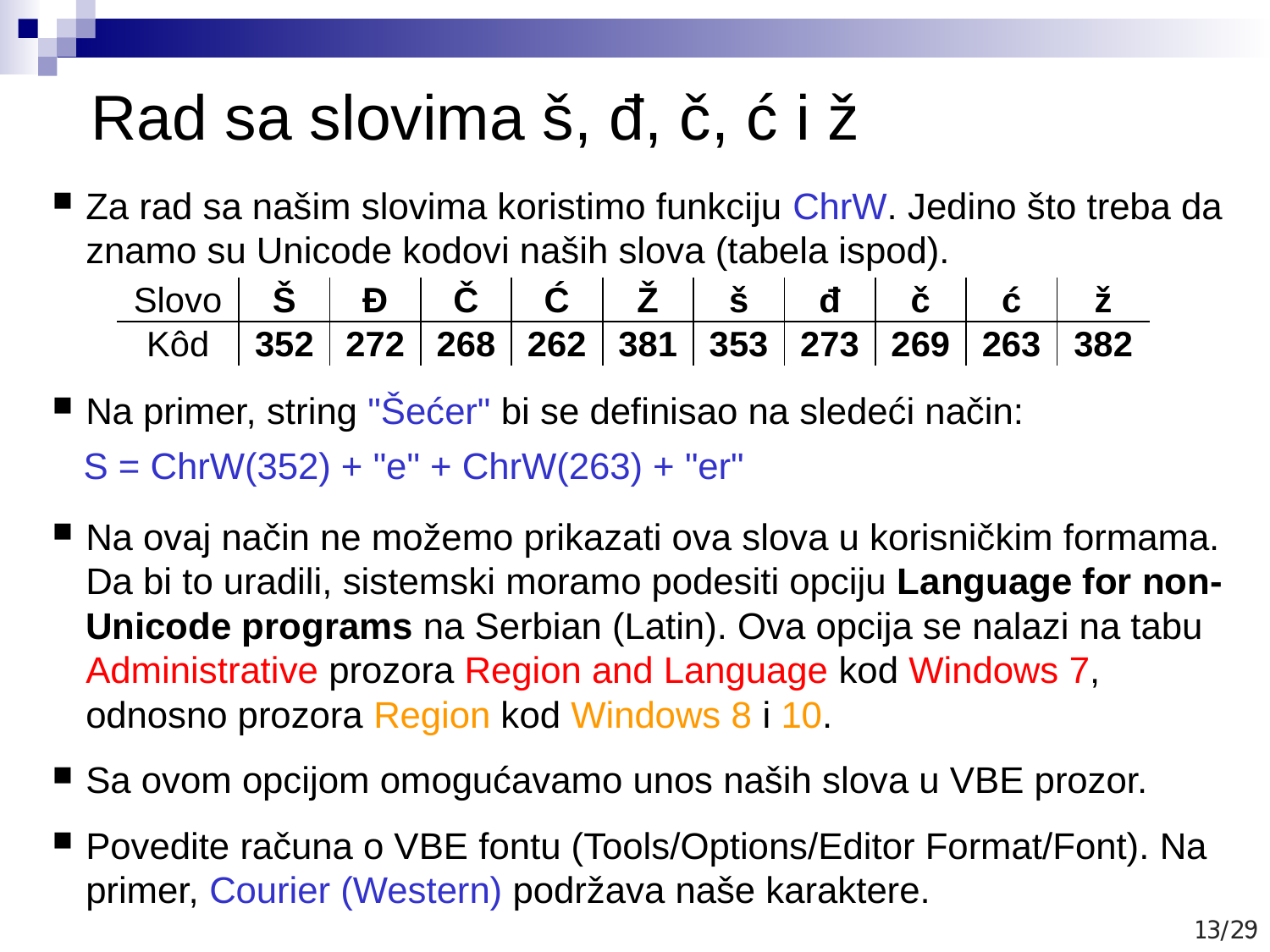

# Rad sa slovima š, đ, č, ć i ž
Za rad sa našim slovima koristimo funkciju ChrW. Jedino što treba da znamo su Unicode kodovi naših slova (tabela ispod).

Na primer, string "Šećer" bi se definisao na sledeći način:
   S = ChrW(352) + "e" + ChrW(263) + "er"
Na ovaj način ne možemo prikazati ova slova u korisničkim formama. Da bi to uradili, sistemski moramo podesiti opciju Language for non-Unicode programs na Serbian (Latin). Ova opcija se nalazi na tabu Administrative prozora Region and Language kod Windows 7, odnosno prozora Region kod Windows 8 i 10.
Sa ovom opcijom omogućavamo unos naših slova u VBE prozor.
Povedite računa o VBE fontu (Tools/Options/Editor Format/Font). Na primer, Courier (Western) podržava naše karaktere.
| Slovo | Š | Đ | Č | Ć | Ž | š | đ | č | ć | ž |
| --- | --- | --- | --- | --- | --- | --- | --- | --- | --- | --- |
| Kôd | 352 | 272 | 268 | 262 | 381 | 353 | 273 | 269 | 263 | 382 |
13/29